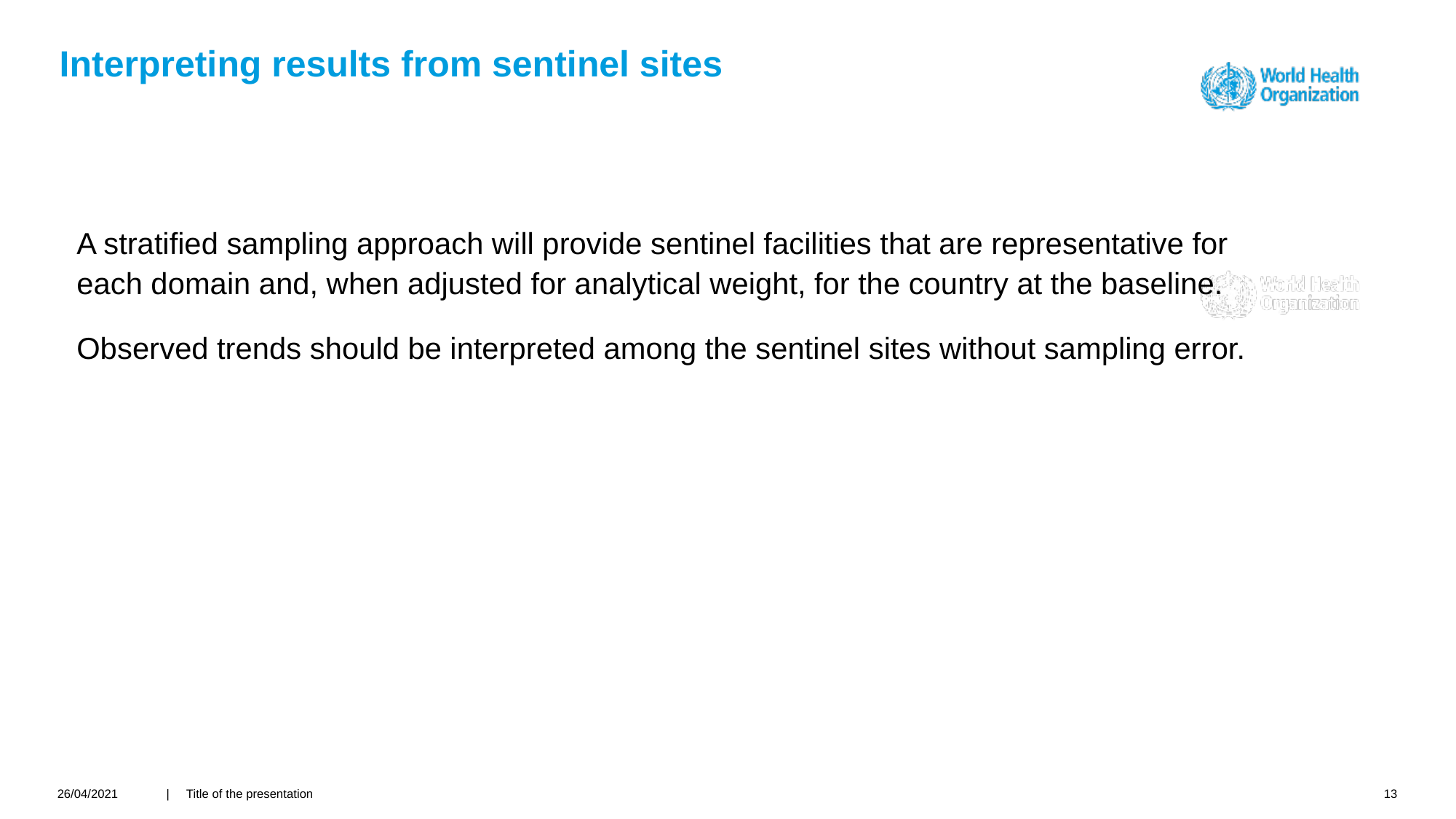

# Interpreting results from sentinel sites

A stratified sampling approach will provide sentinel facilities that are representative for each domain and, when adjusted for analytical weight, for the country at the baseline.
Observed trends should be interpreted among the sentinel sites without sampling error.

26/04/2021
|     Title of the presentation
13